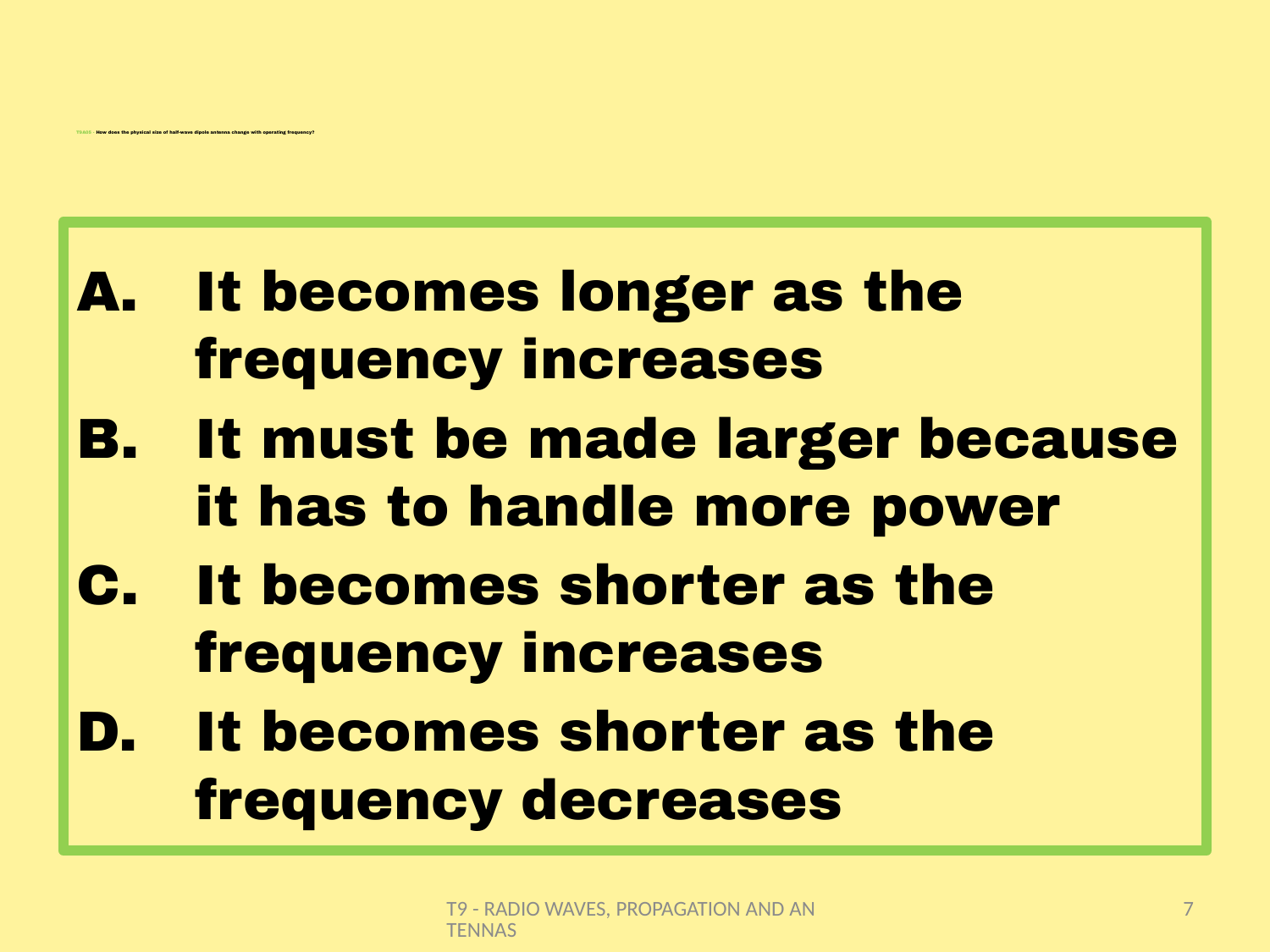

# T9A05 - How does the physical size of half-wave dipole antenna change with operating frequency?

It becomes longer as the frequency increases
It must be made larger because it has to handle more power
It becomes shorter as the frequency increases
It becomes shorter as the frequency decreases
T9 - RADIO WAVES, PROPAGATION AND ANTENNAS
7